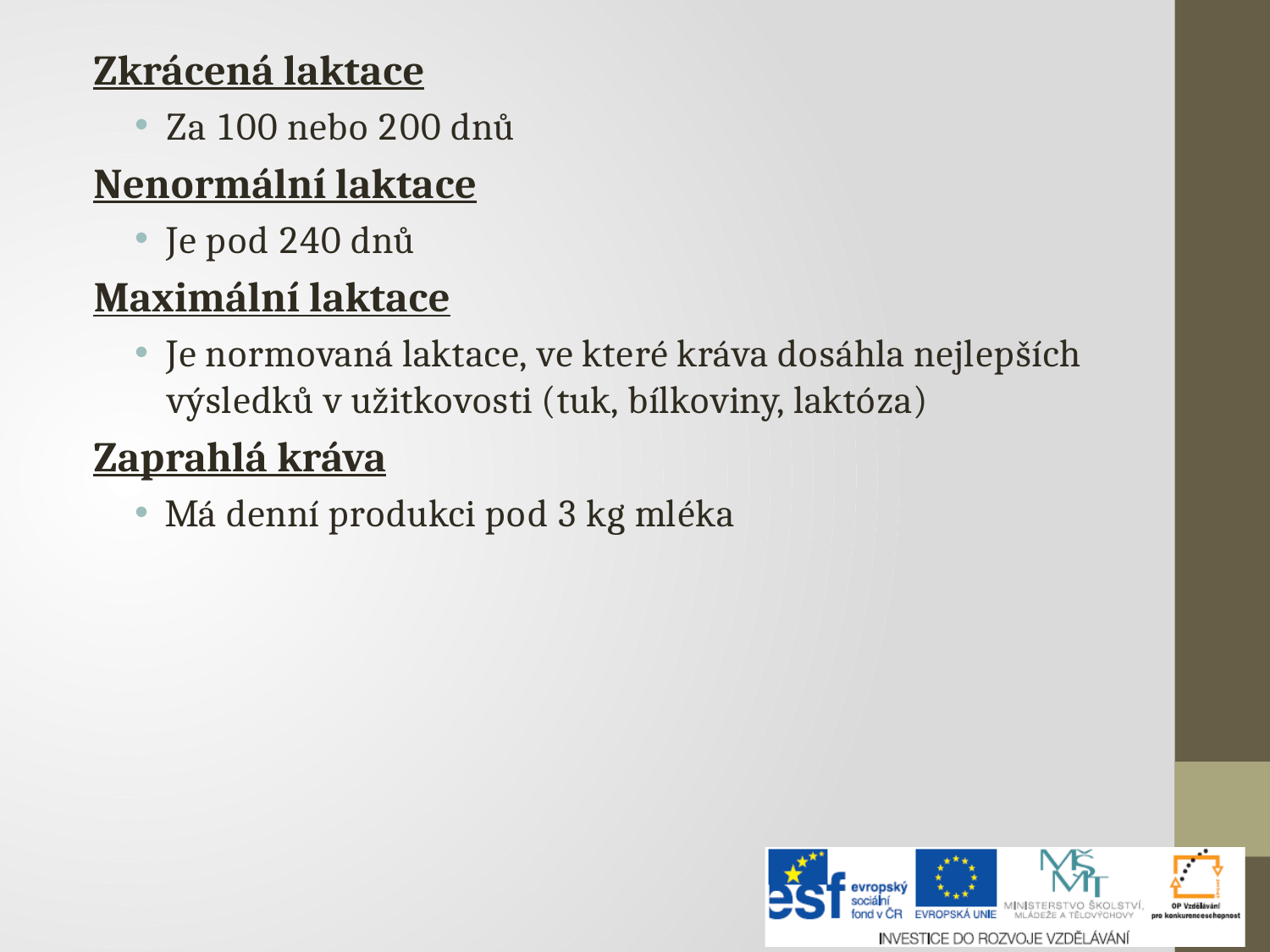

Zkrácená laktace
Za 100 nebo 200 dnů
Nenormální laktace
Je pod 240 dnů
Maximální laktace
Je normovaná laktace, ve které kráva dosáhla nejlepších výsledků v užitkovosti (tuk, bílkoviny, laktóza)
Zaprahlá kráva
Má denní produkci pod 3 kg mléka